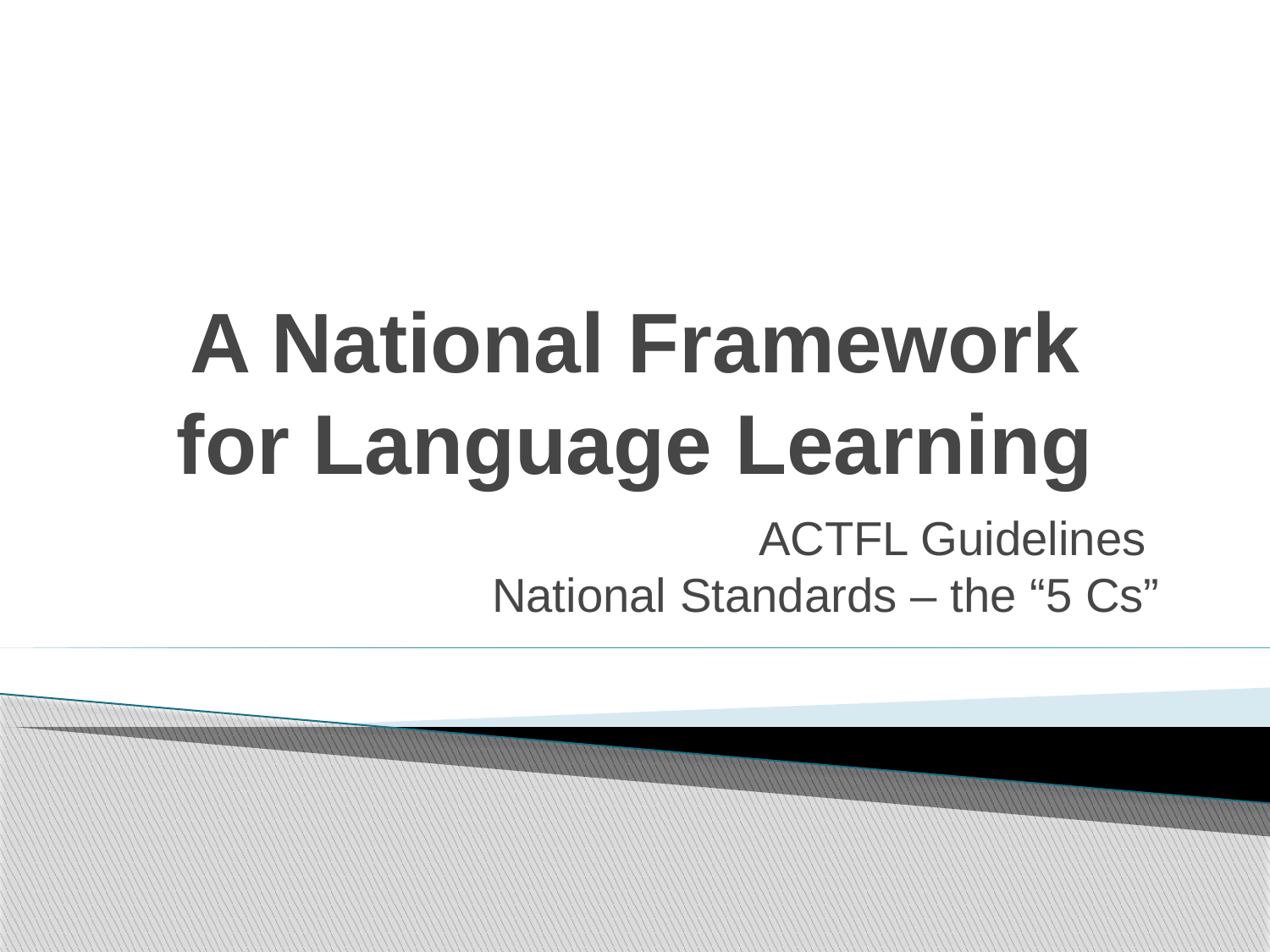

# A National Framework for Language Learning
ACTFL Guidelines
National Standards – the “5 Cs”